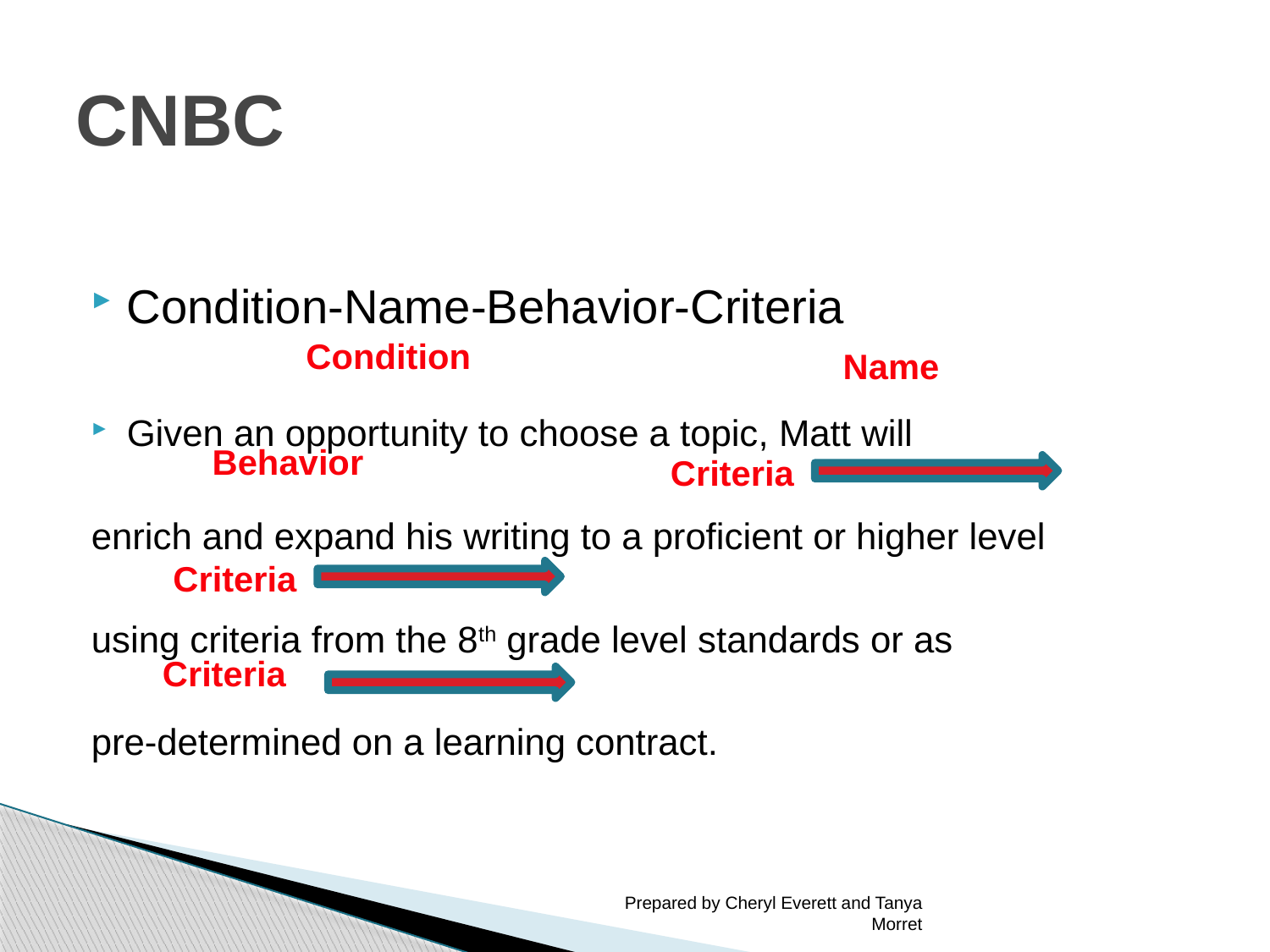

# CNBC

Condition-Name-Behavior-Criteria

Given an opportunity to choose a topic, Matt will

enrich and expand his writing to a proficient or higher level

using criteria from the 8th grade level standards or as

pre-determined on a learning contract.

Condition
Name
Behavior
Criteria

Criteria

Criteria

Prepared by Cheryl Everett and Tanya Morret